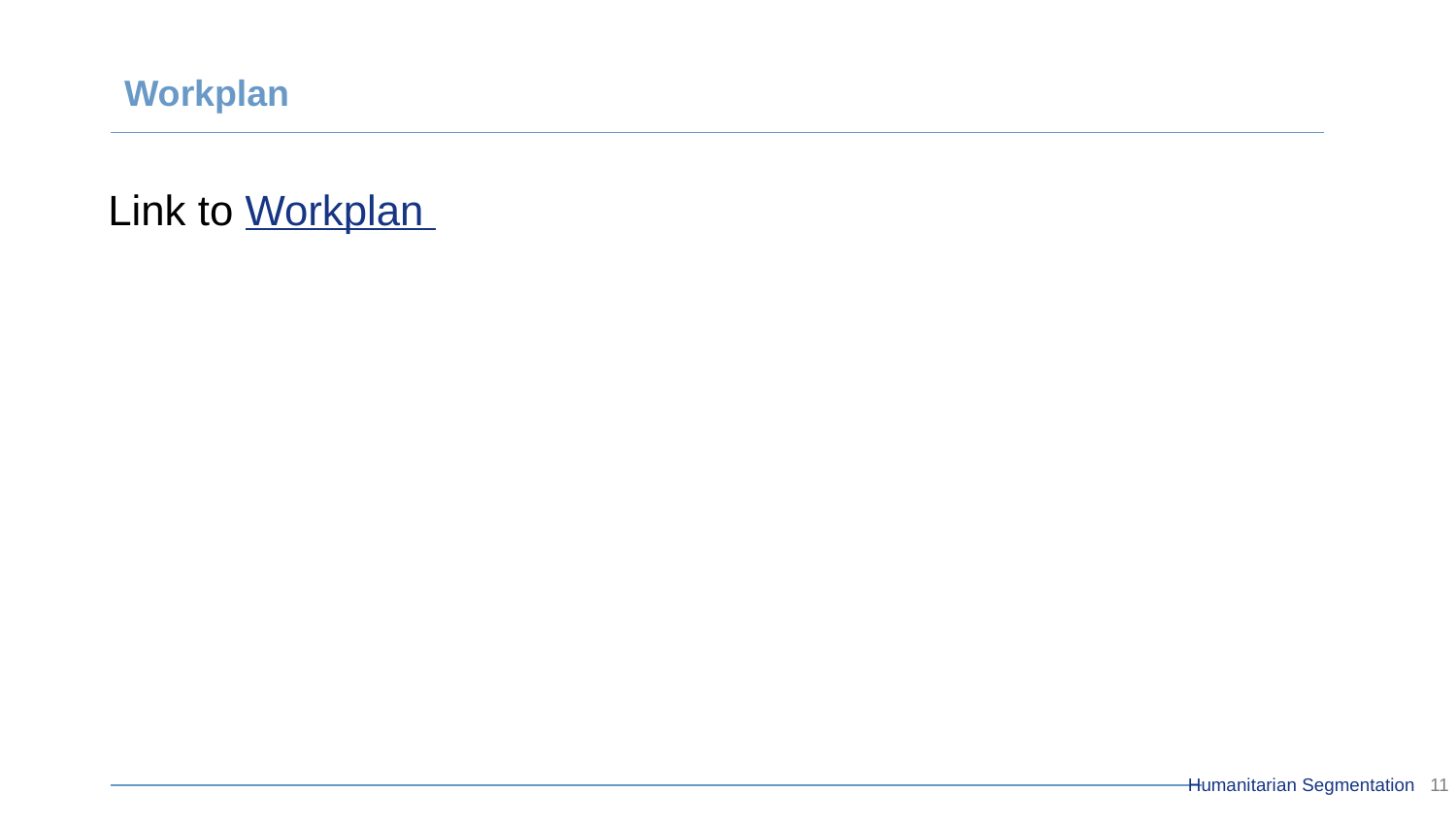

# Workplan
Link to Workplan

Humanitarian Segmentation   11